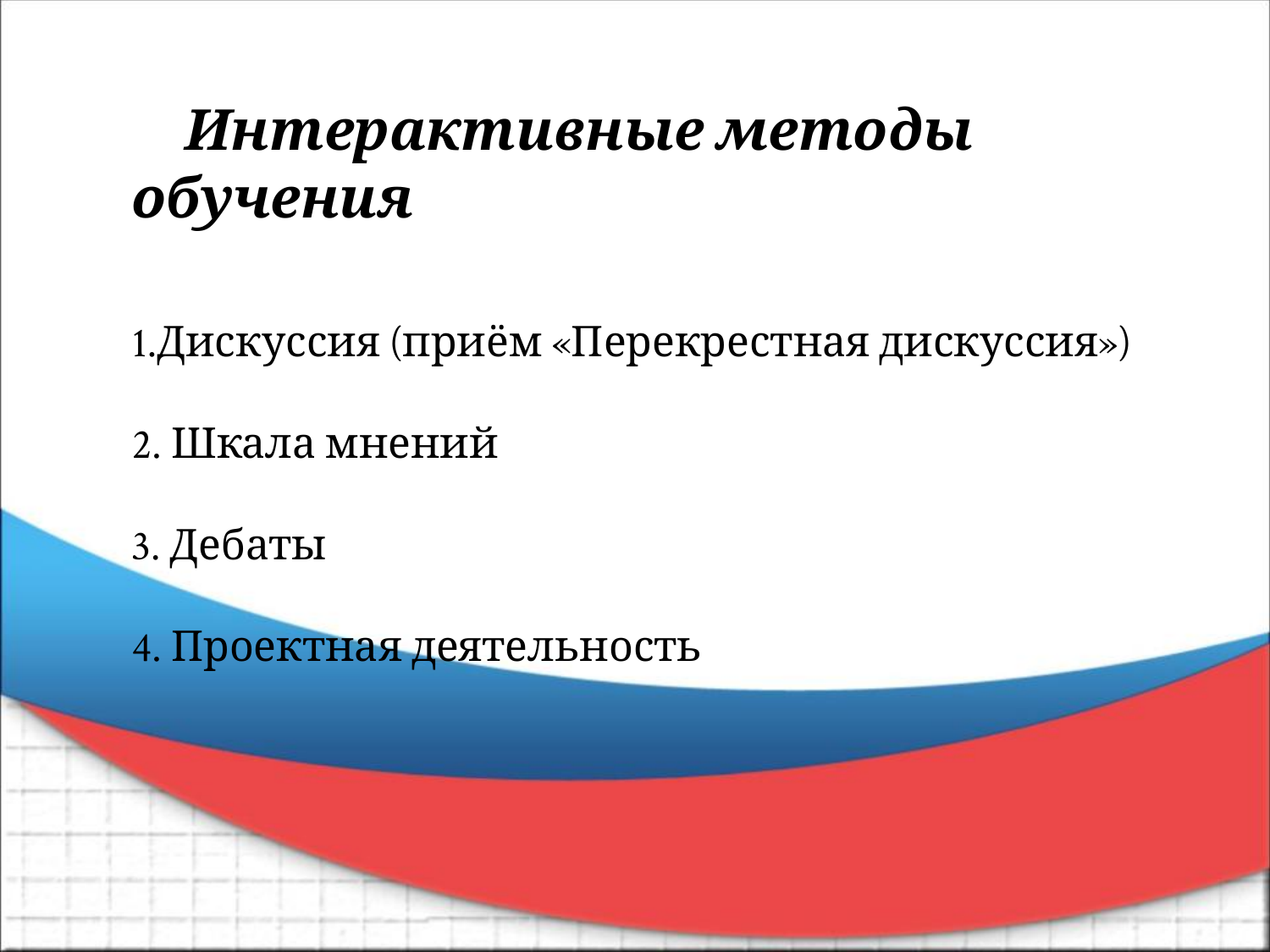

# Интерактивные методы обучения 1.Дискуссия (приём «Перекрестная дискуссия») 2. Шкала мнений 3. Дебаты 4. Проектная деятельность